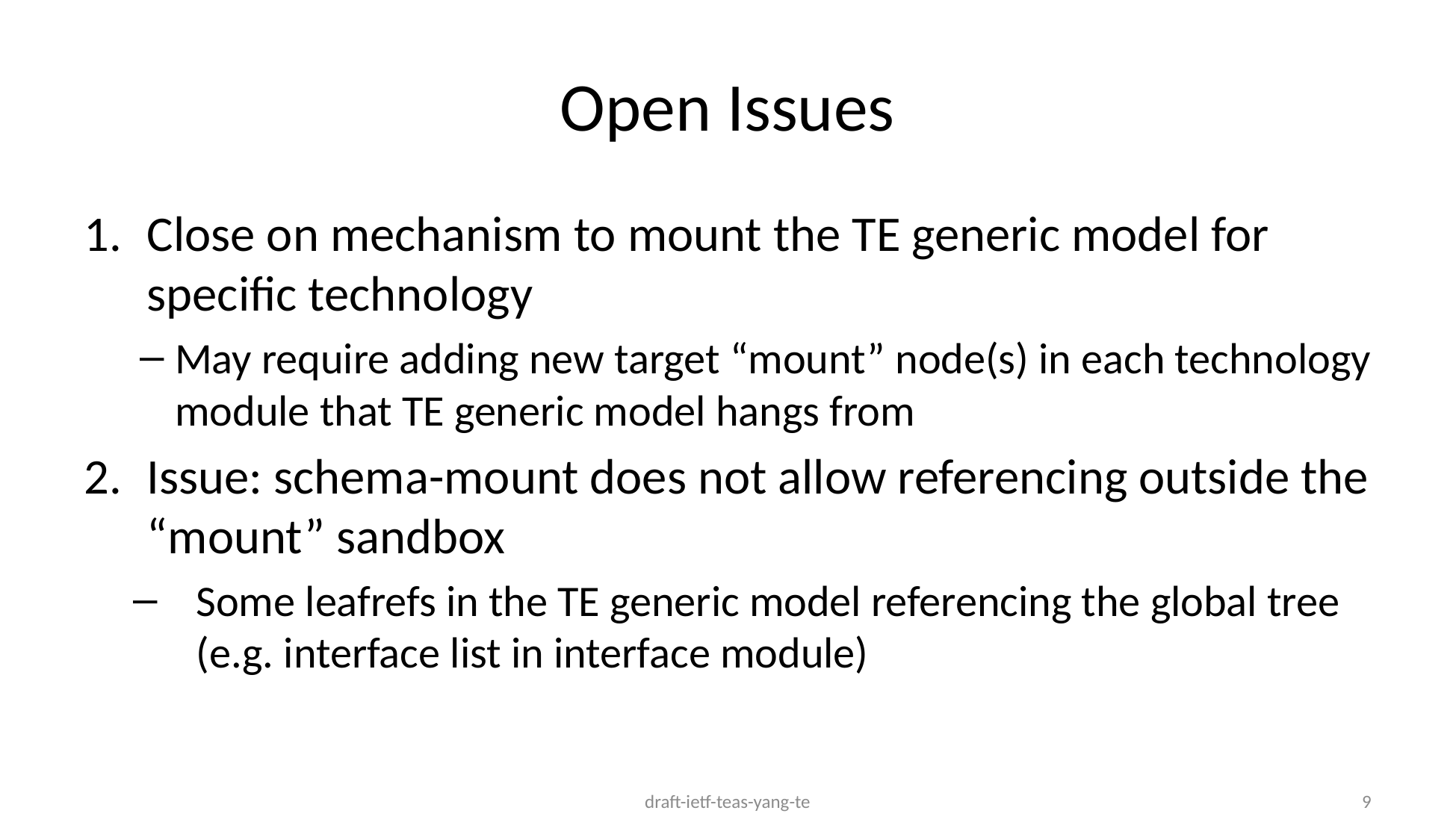

# Open Issues
Close on mechanism to mount the TE generic model for specific technology
May require adding new target “mount” node(s) in each technology module that TE generic model hangs from
Issue: schema-mount does not allow referencing outside the “mount” sandbox
Some leafrefs in the TE generic model referencing the global tree (e.g. interface list in interface module)
draft-ietf-teas-yang-te
9